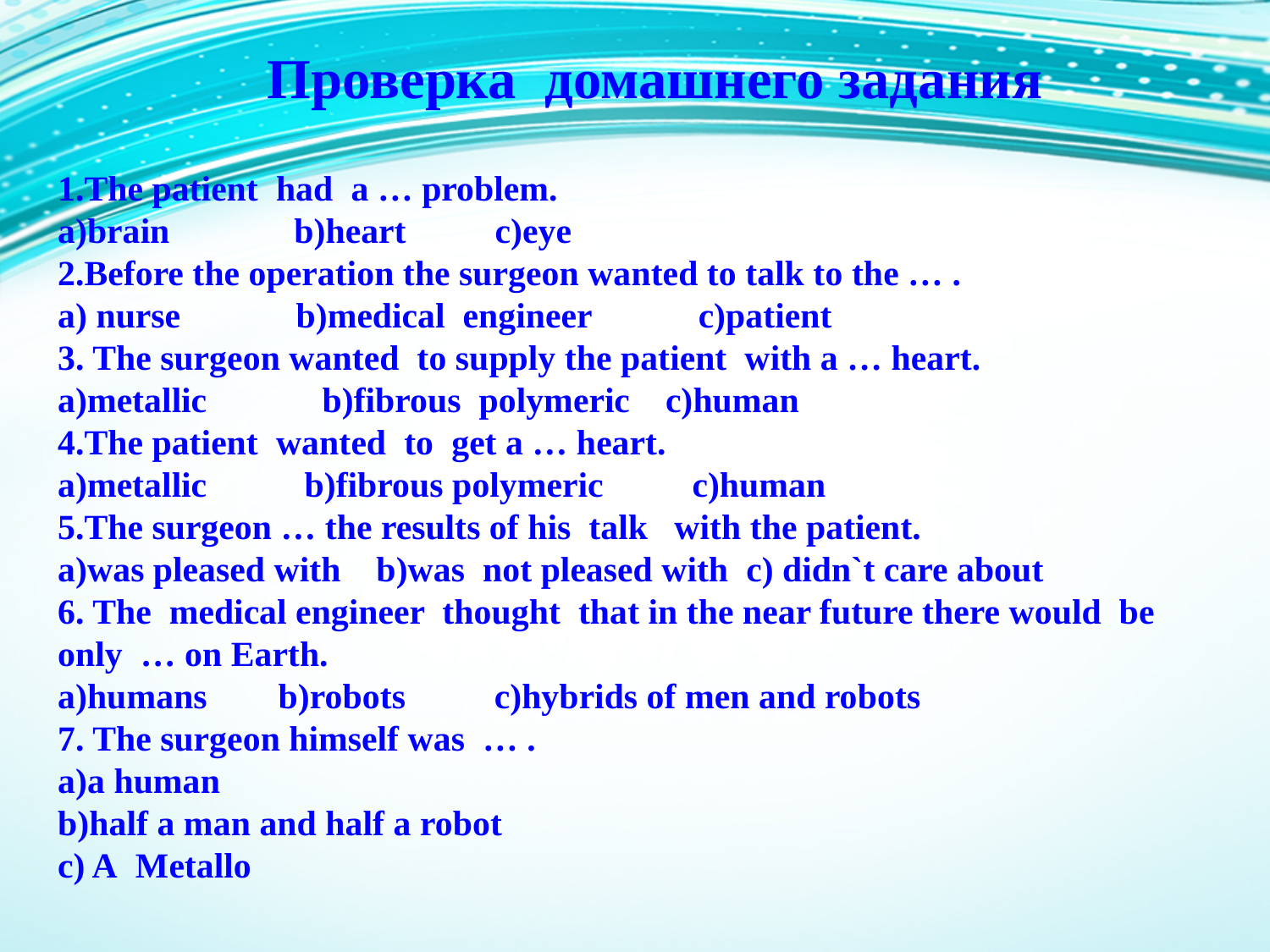

Проверка  домашнего задания
1.The patient  had  a … problem.
a)brain              b)heart          c)eye
2.Before the operation the surgeon wanted to talk to the … .
a) nurse             b)medical  engineer            c)patient
3. The surgeon wanted  to supply the patient  with a … heart.
a)metallic             b)fibrous  polymeric    c)human
4.The patient  wanted  to  get a … heart.
a)metallic           b)fibrous polymeric          c)human
5.The surgeon … the results of his  talk   with the patient.
a)was pleased with    b)was  not pleased with  c) didn`t care about
6. The  medical engineer  thought  that in the near future there would  be only  … on Earth.
a)humans        b)robots          c)hybrids of men and robots
7. The surgeon himself was  … .
a)a human
b)half a man and half a robot
c) A  Metallo